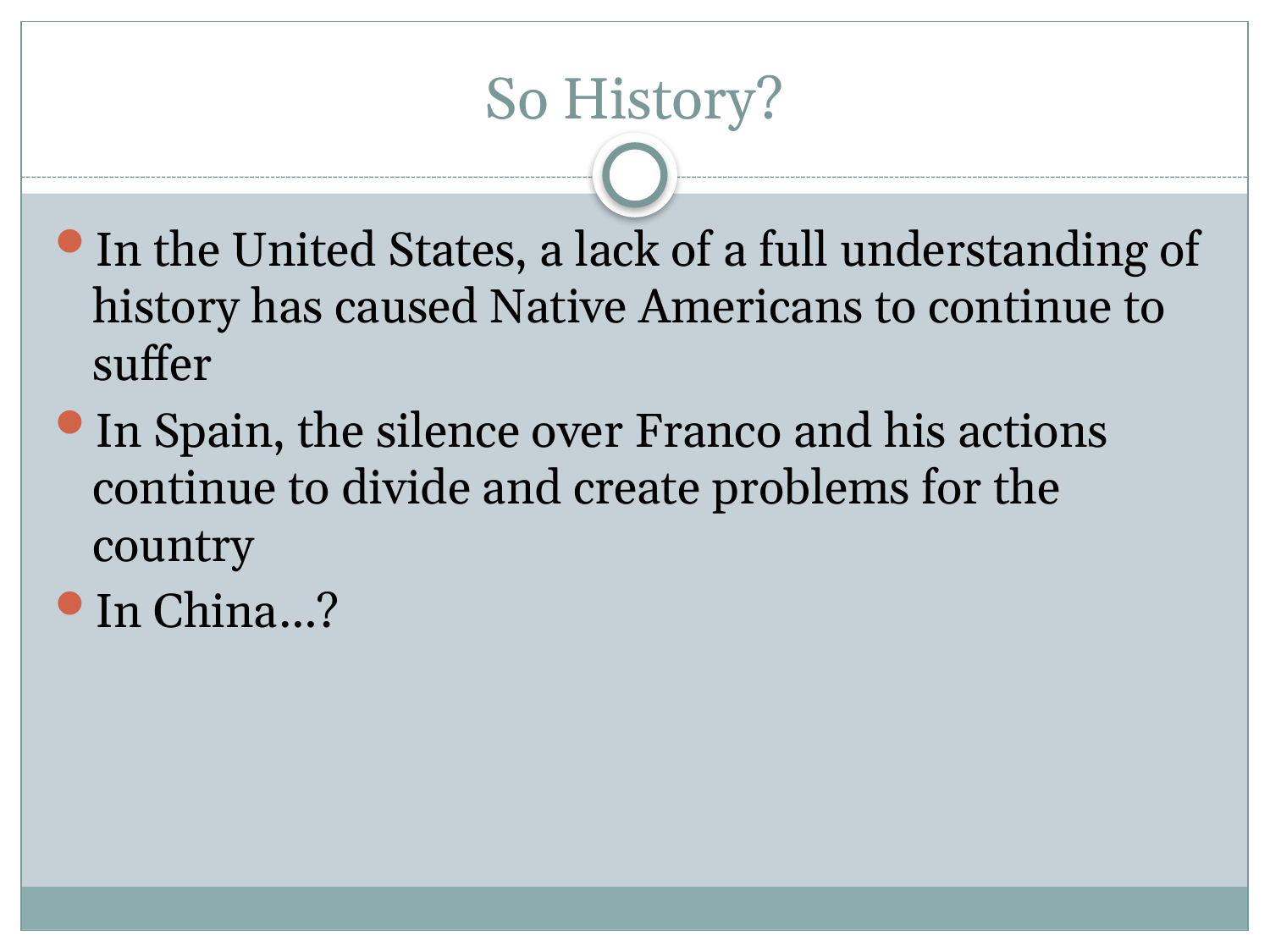

# So History?
In the United States, a lack of a full understanding of history has caused Native Americans to continue to suffer
In Spain, the silence over Franco and his actions continue to divide and create problems for the country
In China…?